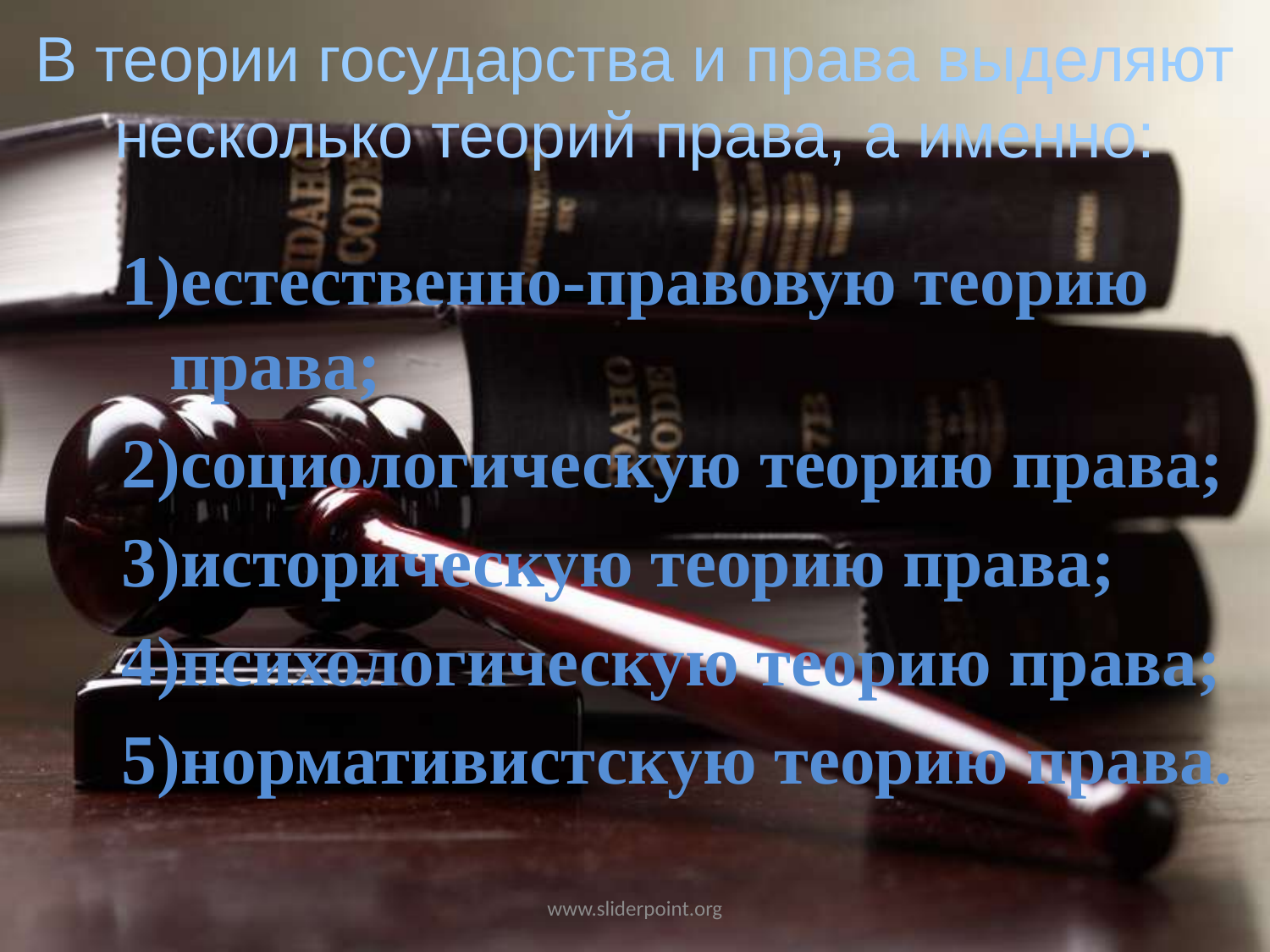

# В теории государства и права выделяют несколько теорий права, а именно:
1)естественно-правовую теорию права;
2)социологическую теорию права;
3)историческую теорию права;
4)психологическую теорию права;
5)нормативистскую теорию права.
www.sliderpoint.org